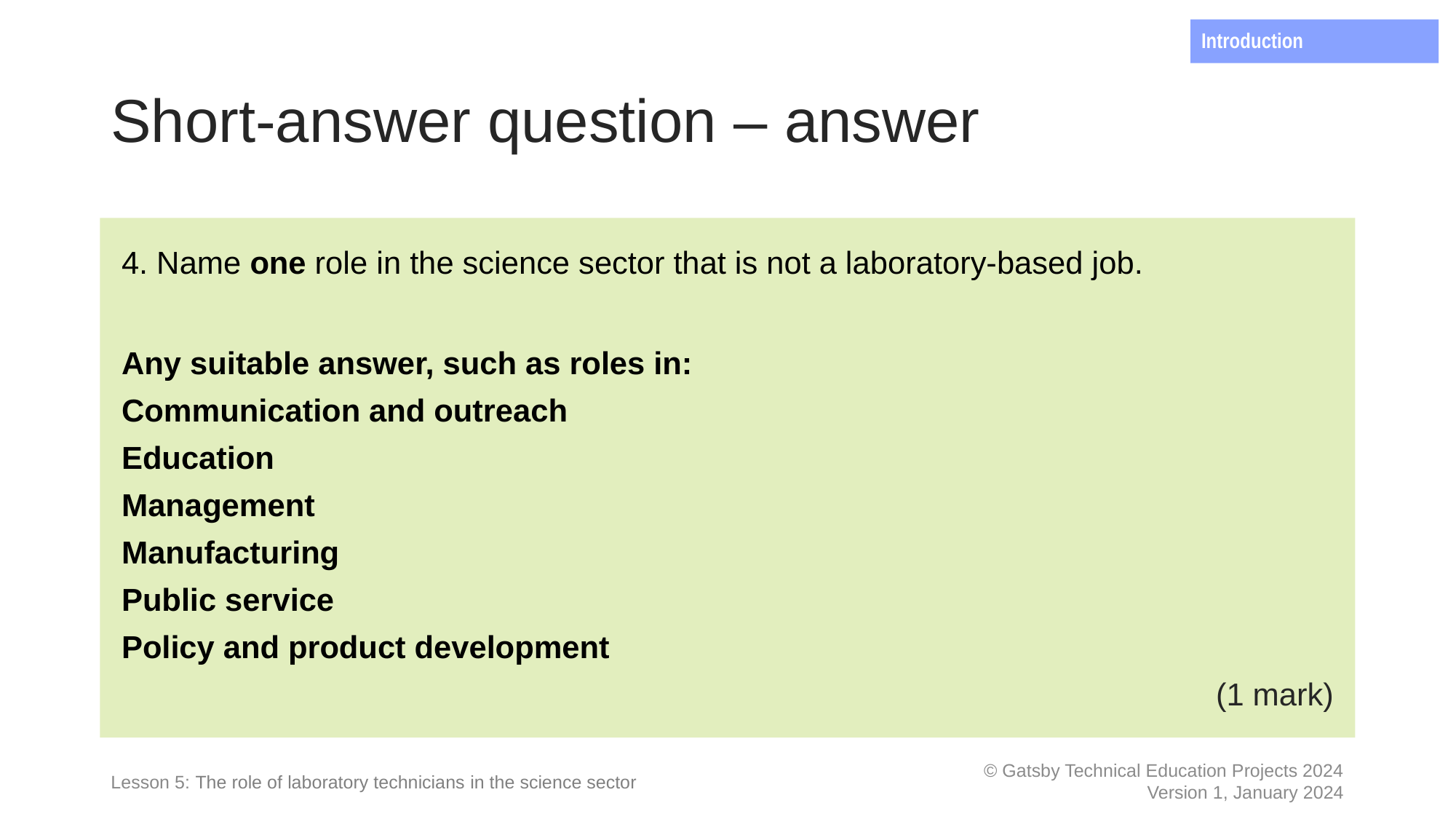

Introduction
# Short-answer question – answer
4. Name one role in the science sector that is not a laboratory-based job.

Any suitable answer, such as roles in:
Communication and outreach
Education
Management
Manufacturing
Public service
Policy and product development
(1 mark)

List the reasons for your decision.
Lesson 5: The role of laboratory technicians in the science sector